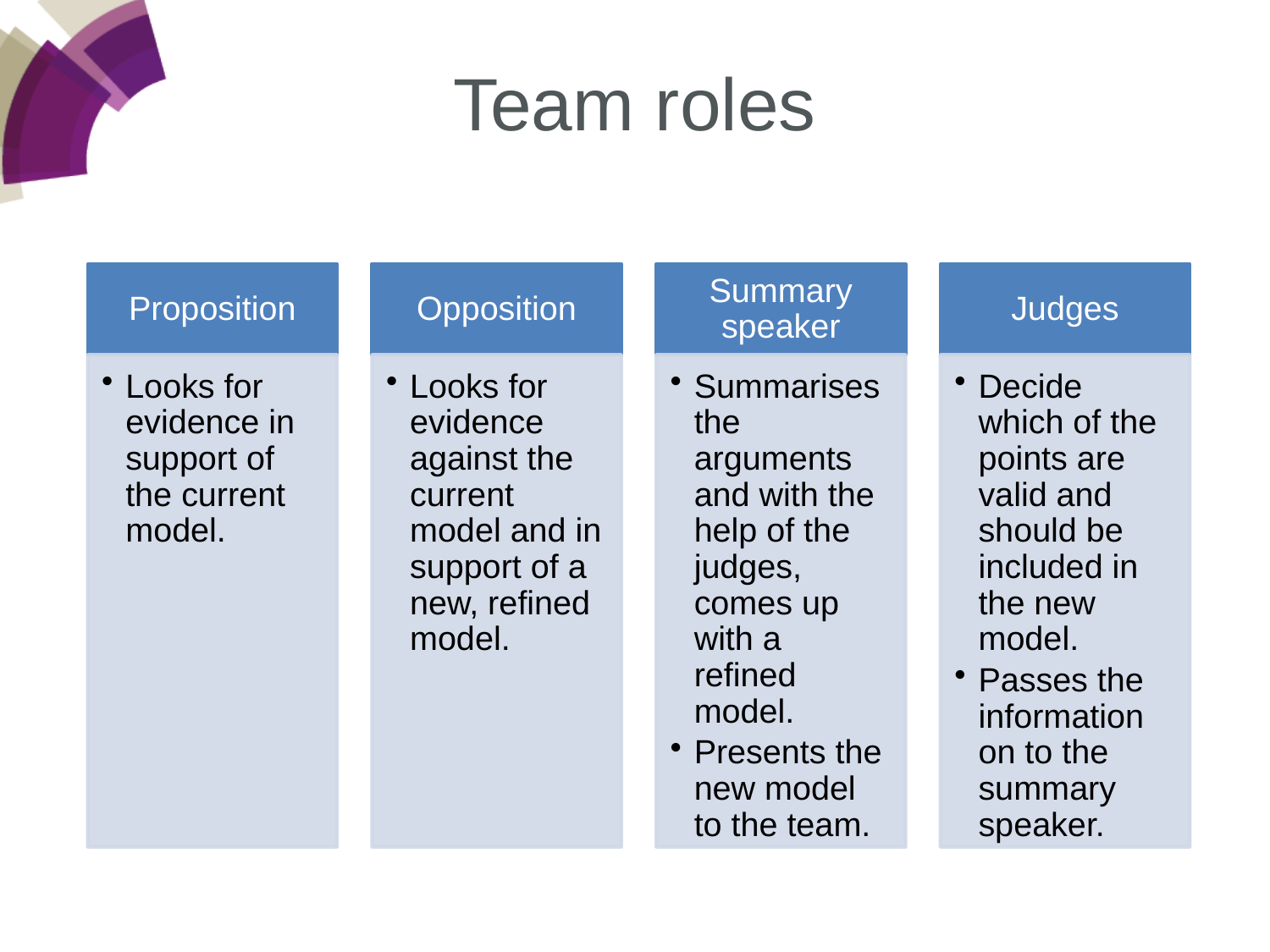

Team roles
Proposition
Looks for evidence in support of the current model.
Opposition
Looks for evidence against the current model and in support of a new, refined model.
Summary speaker
Summarises the arguments and with the help of the judges, comes up with a refined model.
Presents the new model to the team.
Judges
Decide which of the points are valid and should be included in the new model.
Passes the information on to the summary speaker.